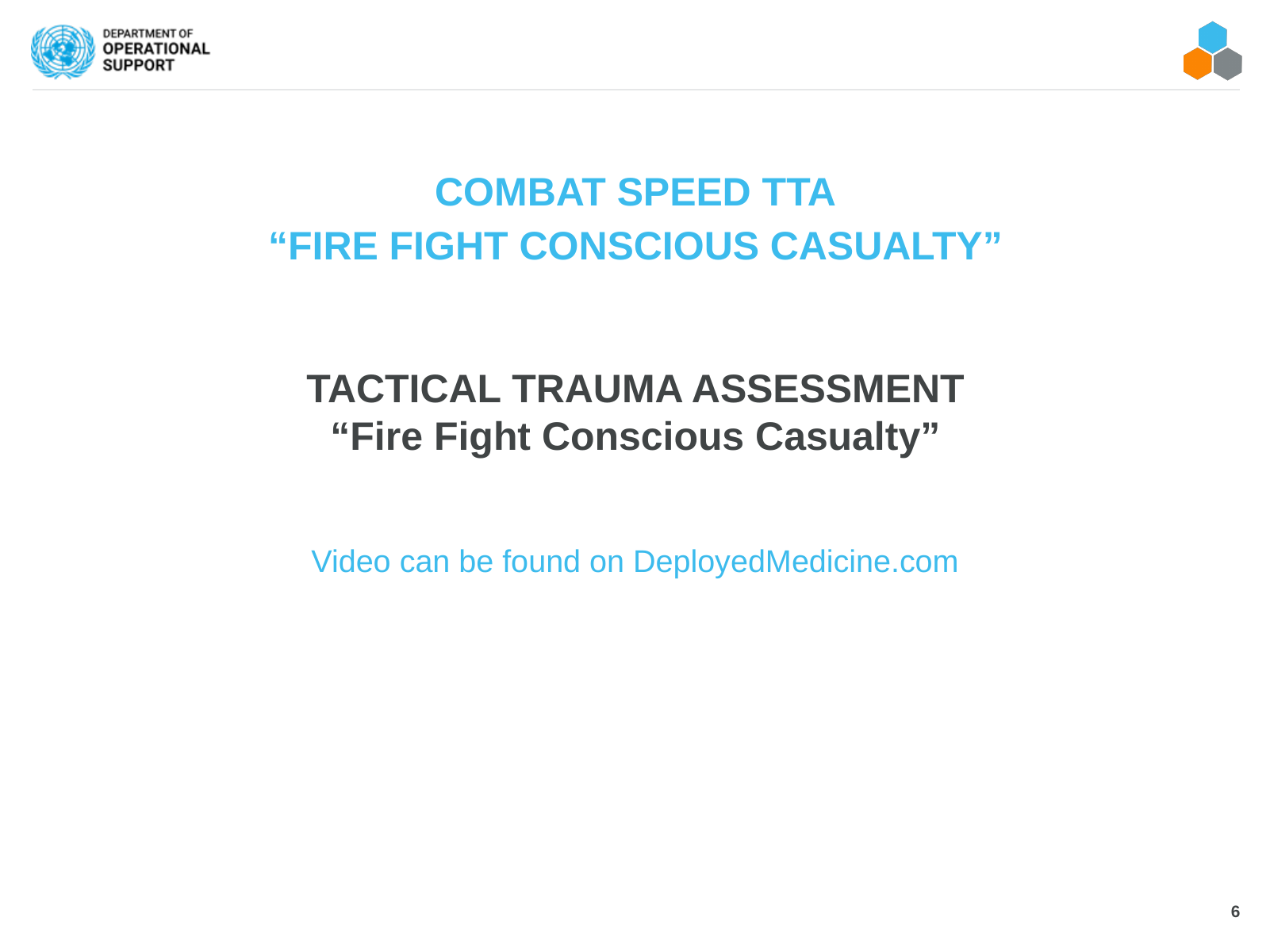

#
COMBAT SPEED TTA
“FIRE FIGHT CONSCIOUS CASUALTY”

TACTICAL TRAUMA ASSESSMENT
“Fire Fight Conscious Casualty”

Video can be found on DeployedMedicine.com